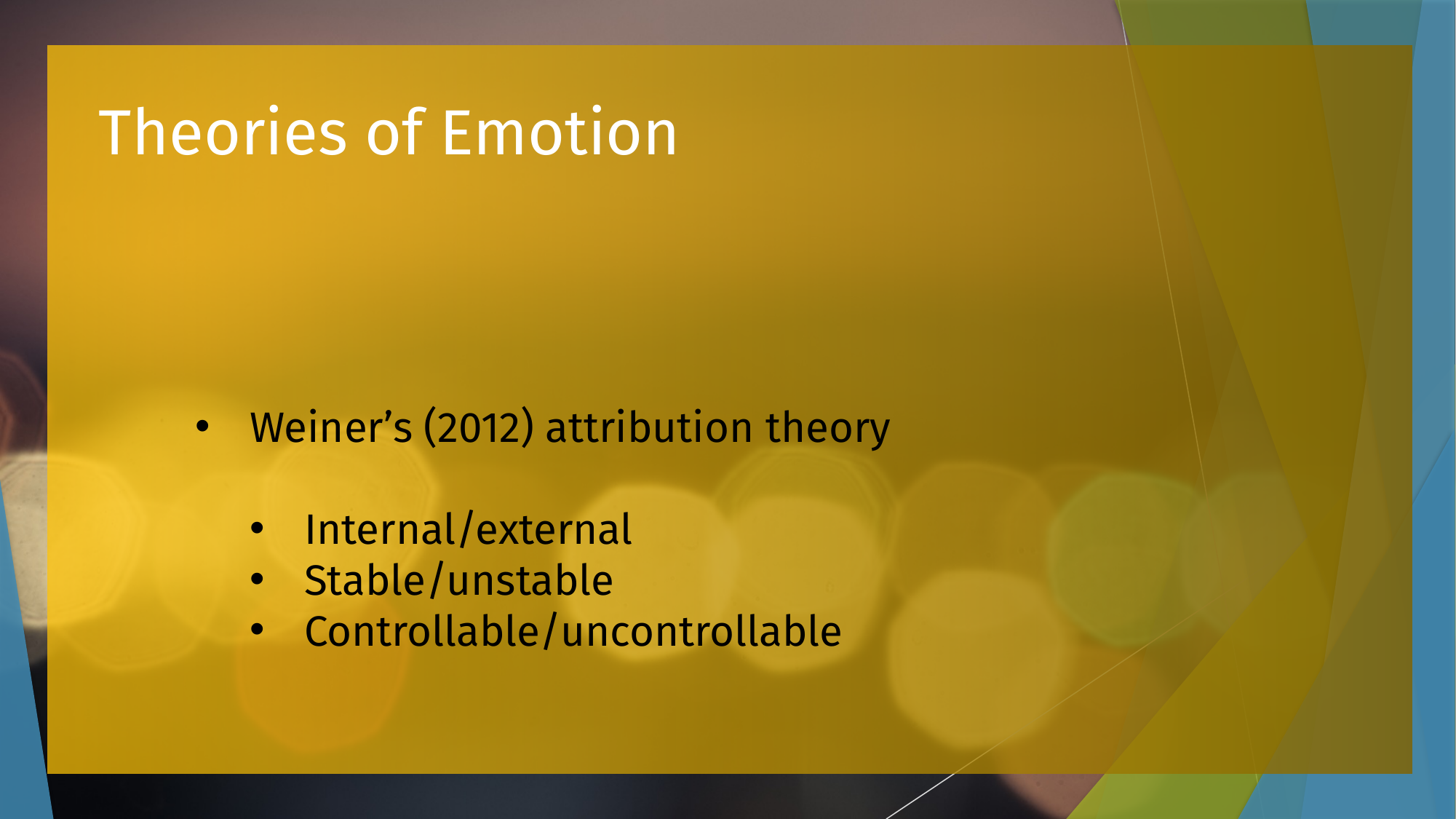

# Theories of Emotion

Weiner’s (2012) attribution theory

Internal/external
Stable/unstable
Controllable/uncontrollable